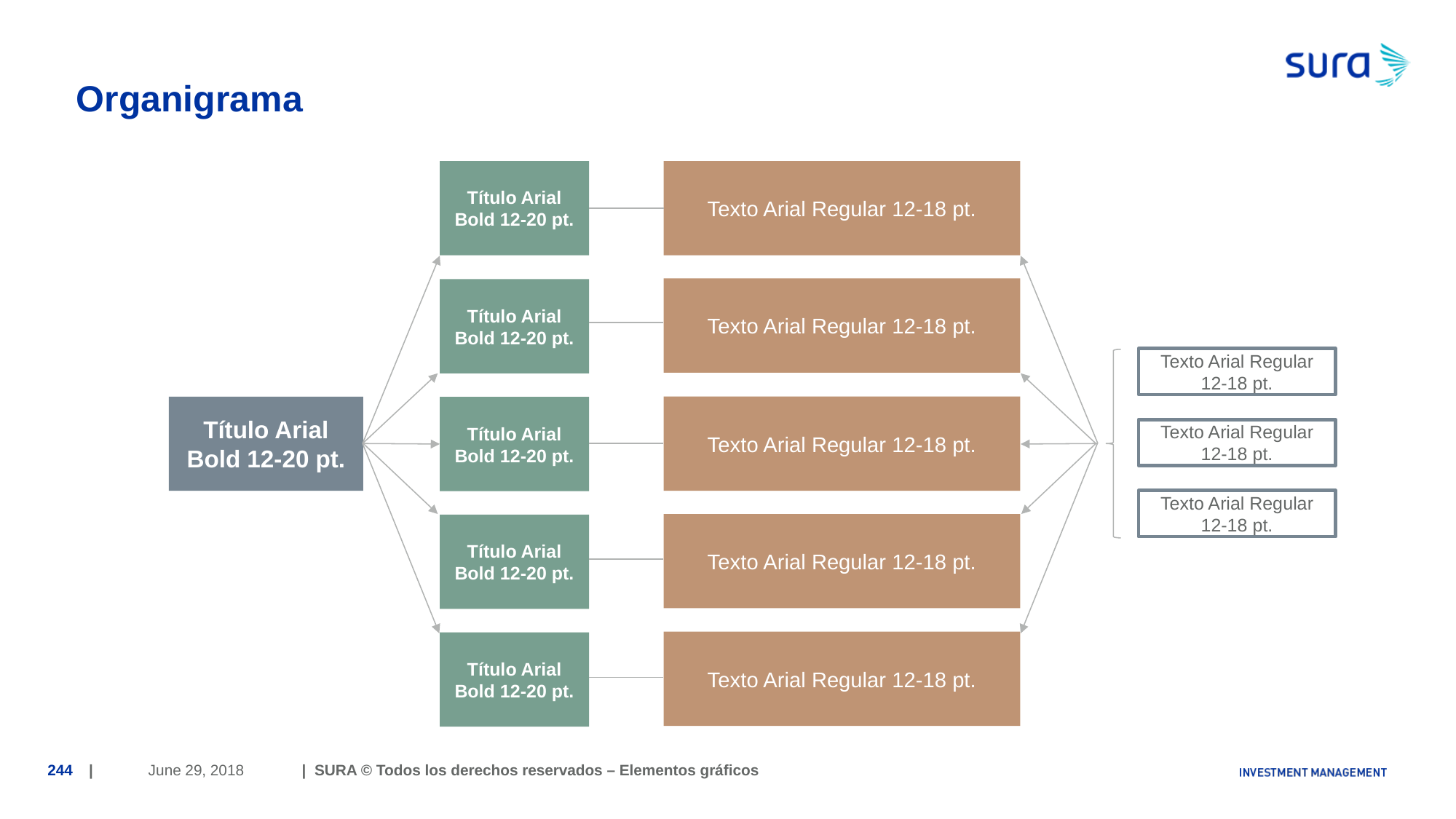

# Organigrama
Título Arial Bold 12-20 pt.
Texto Arial Regular 12-18 pt.
Texto Arial Regular 12-18 pt.
Título Arial Bold 12-20 pt.
Texto Arial Regular 12-18 pt.

Texto Arial Regular 12-18 pt.
Título Arial Bold 12-20 pt.
Título Arial Bold 12-20 pt.
Texto Arial Regular 12-18 pt.
Texto Arial Regular 12-18 pt.
Texto Arial Regular 12-18 pt.
Título Arial Bold 12-20 pt.
Texto Arial Regular 12-18 pt.
Título Arial Bold 12-20 pt.
June 29, 2018
244
|                                                  |  SURA © Todos los derechos reservados – Elementos gráficos